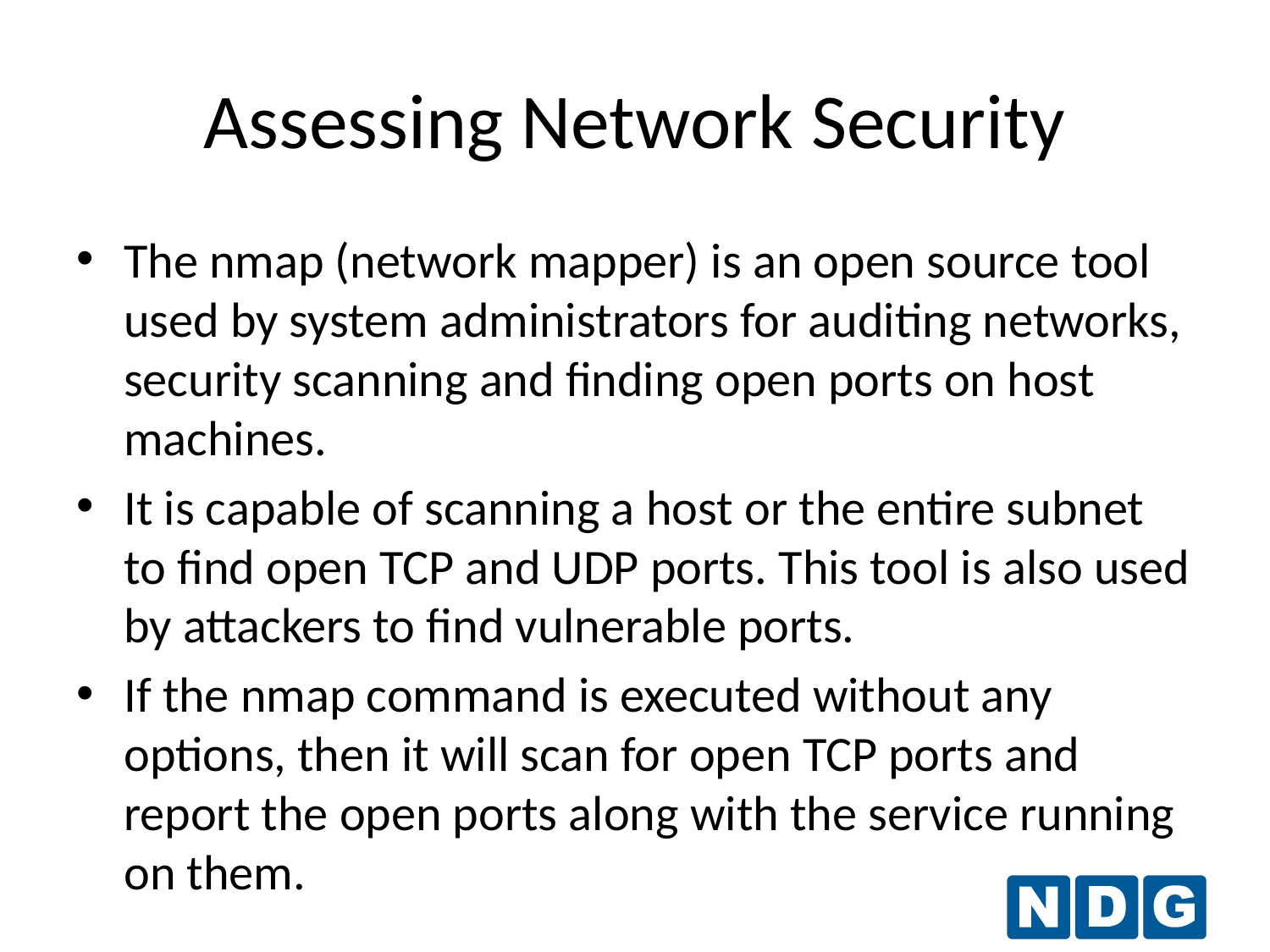

# Assessing Network Security
The nmap (network mapper) is an open source tool used by system administrators for auditing networks, security scanning and finding open ports on host machines.
It is capable of scanning a host or the entire subnet to find open TCP and UDP ports. This tool is also used by attackers to find vulnerable ports.
If the nmap command is executed without any options, then it will scan for open TCP ports and report the open ports along with the service running on them.